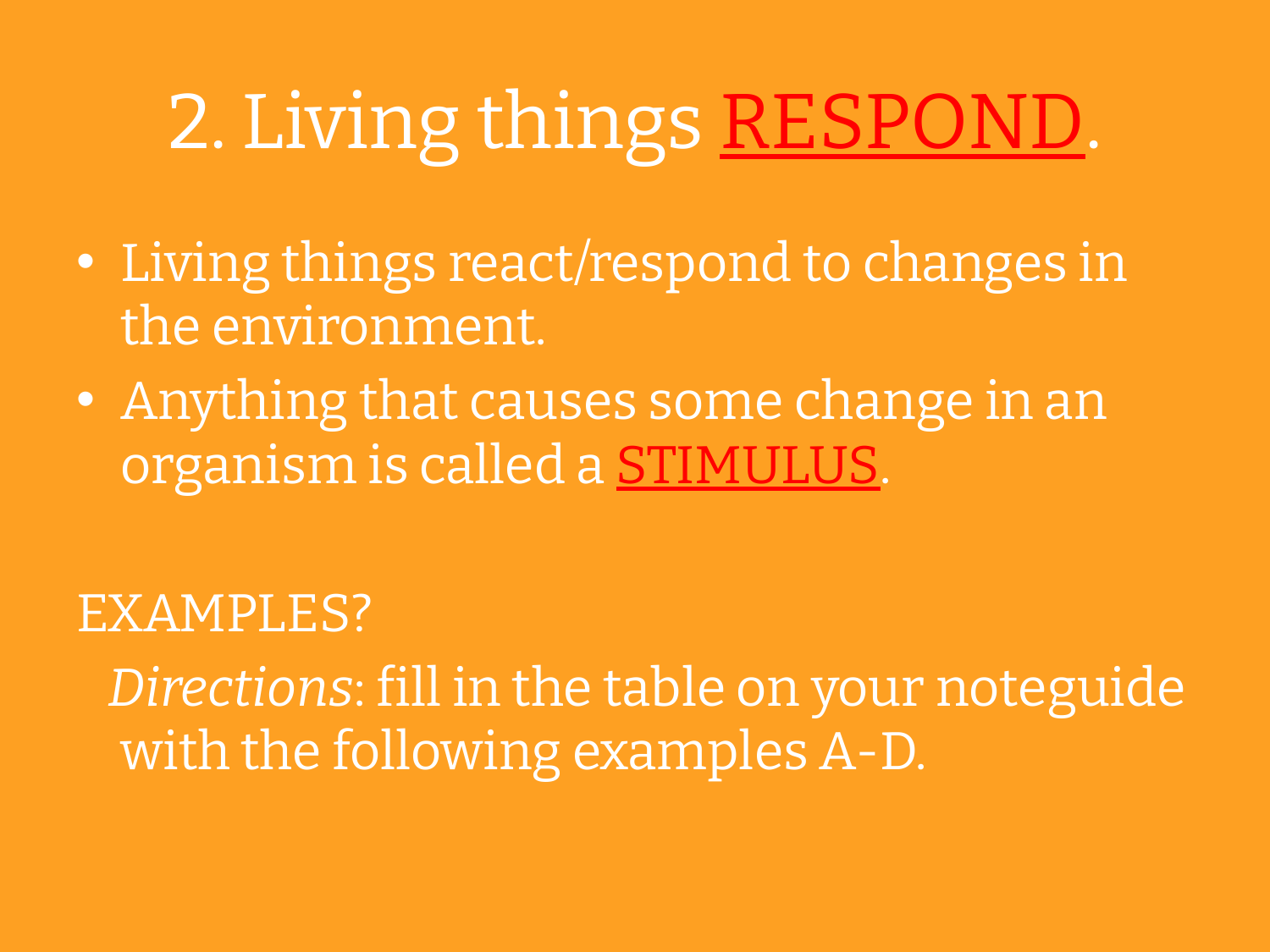

# 2. Living things RESPOND.
Living things react/respond to changes in the environment.
Anything that causes some change in an organism is called a STIMULUS.

EXAMPLES?
   Directions: fill in the table on your noteguide with the following examples A-D.